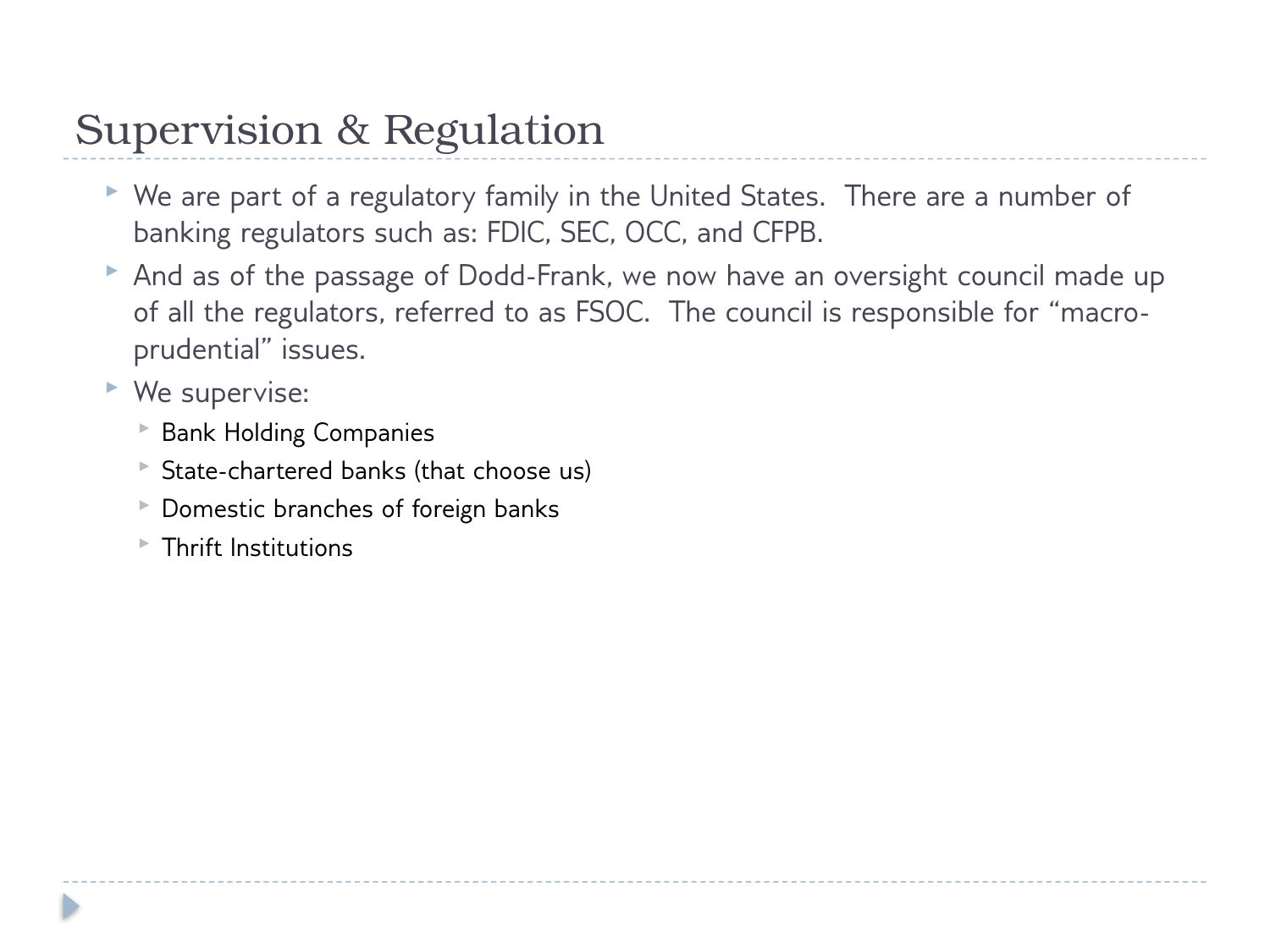

# Supervision & Regulation
We are part of a regulatory family in the United States.  There are a number of banking regulators such as: FDIC, SEC, OCC, and CFPB.
And as of the passage of Dodd-Frank, we now have an oversight council made up of all the regulators, referred to as FSOC.  The council is responsible for “macro-prudential” issues.
We supervise:
Bank Holding Companies
State-chartered banks (that choose us)
Domestic branches of foreign banks
Thrift Institutions